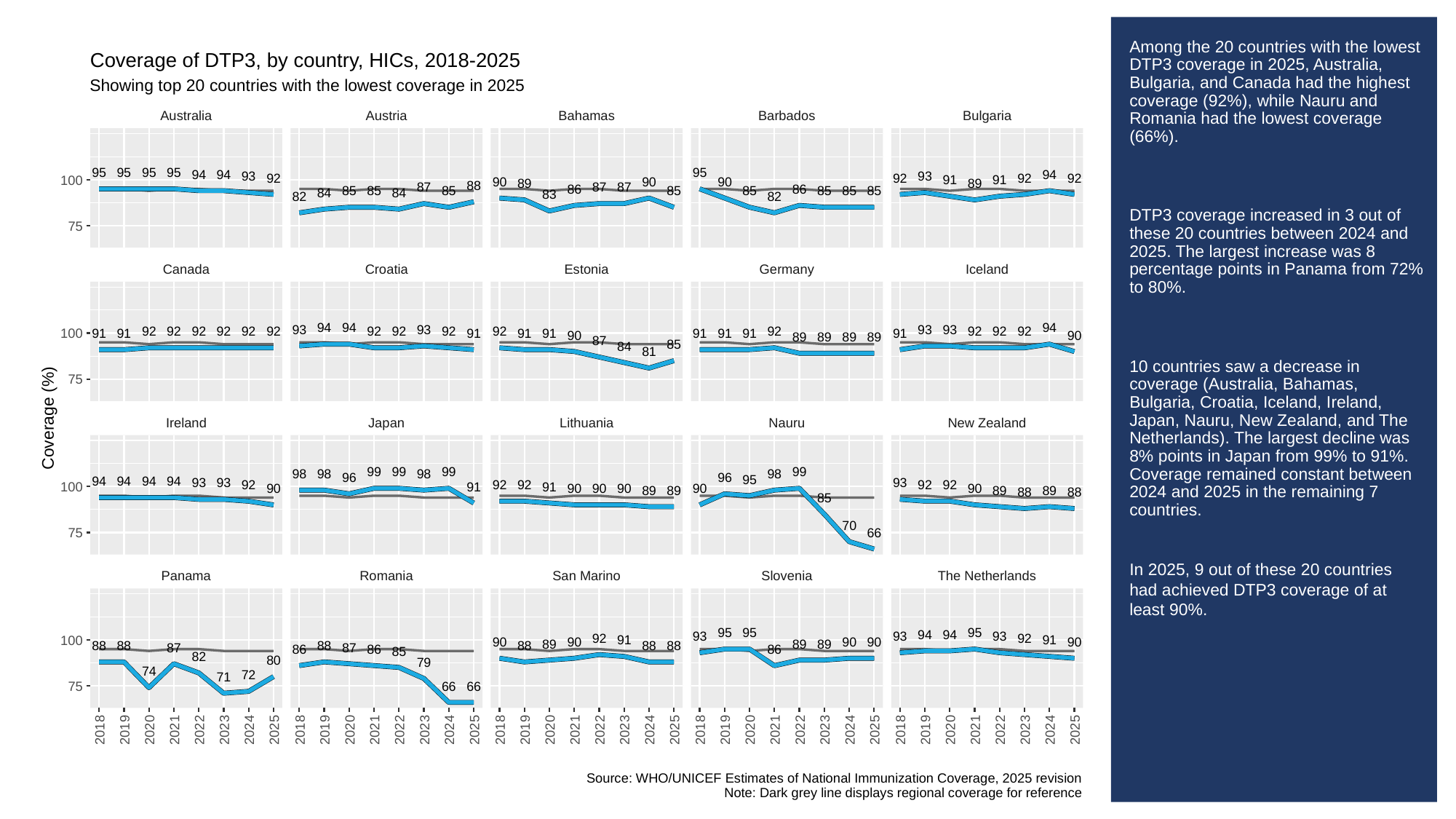

# Among the 20 countries with the lowest DTP3 coverage in 2025, Australia, Bulgaria, and Canada had the highest coverage (92%), while Nauru and Romania had the lowest coverage (66%).

DTP3 coverage increased in 3 out of these 20 countries between 2024 and 2025. The largest increase was 8 percentage points in Panama from 72% to 80%.

10 countries saw a decrease in coverage (Australia, Bahamas, Bulgaria, Croatia, Iceland, Ireland, Japan, Nauru, New Zealand, and The Netherlands). The largest decline was 8% points in Japan from 99% to 91%. Coverage remained constant between 2024 and 2025 in the remaining 7 countries.

In 2025, 9 out of these 20 countries had achieved DTP3 coverage of at least 90%.

Coverage of DTP3, by country, HICs, 2018-2025
Showing top 20 countries with the lowest coverage in 2025
Australia
Austria
Bahamas
Barbados
Bulgaria

95
95
95
95
95
94
94
94
93
93
92
92
92
92
100
91
91
90
90
90
89
89

88
87
87
87
86
86
85
85
85
85
85
85
85
85
84
84

83

82
82

75

Canada
Croatia
Estonia
Germany
Iceland

94
94
94
93
93
93
93
92
92
92
92
92
92
92
92
92
92
92
92
92
92
100
91
91
91
91
91
91
91
91
91
90
90
89
89
89
89

87
85
84

81

75

Coverage (%)
Ireland
Japan
Lithuania
Nauru
New Zealand

99
99
99
99
98
98
98
98
96
96
95
94
94
94
94
93
93
93
92
92
92
92
92
100
91
91
90
90
90
90
90
90
89
89
89
89

88
88

85

70
75
66

Panama
Romania
San Marino
Slovenia
The Netherlands

95
95
95
94
94
93
93
93
92
92
100
91
91
90
90
90
90
90
89
89
89

88
88
88
88
88
88
87
87
86
86
86
85

82

80
79

74
72
71
75
66
66

2018
2019
2020
2021
2022
2023
2024
2025
2018
2019
2020
2021
2022
2023
2024
2025
2018
2019
2020
2021
2022
2023
2024
2025
2018
2019
2020
2021
2022
2023
2024
2025
2018
2019
2020
2021
2022
2023
2024
2025
Source: WHO/UNICEF Estimates of National Immunization Coverage, 2025 revision
Note: Dark grey line displays regional coverage for reference